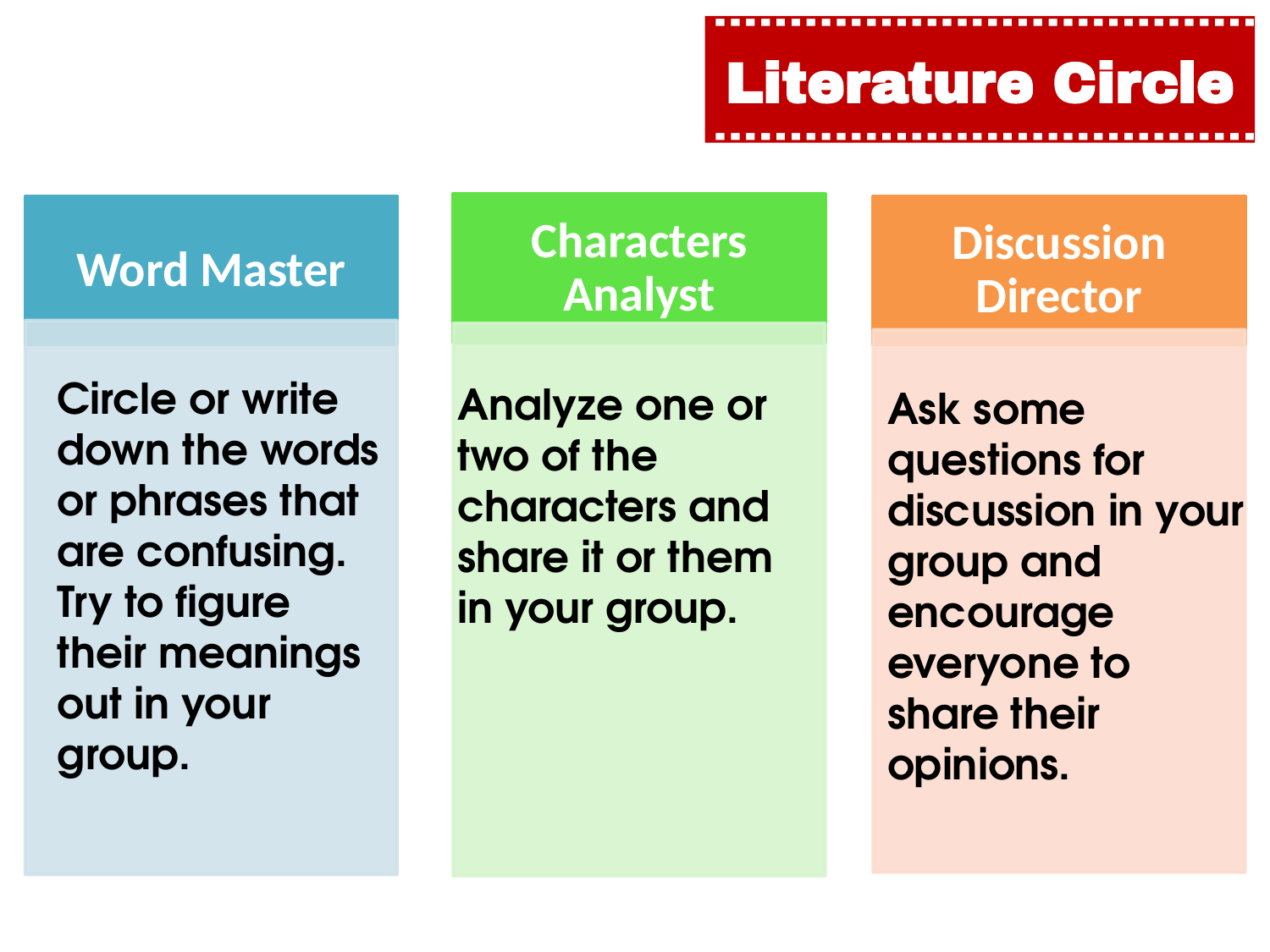

Literature Circle
Word Master

Characters Analyst

Discussion Director

Circle or write down the words or phrases that are confusing. Try to figure their meanings out in your group.
Analyze one or two of the characters and share it or them in your group.
Ask some questions for discussion in your group and encourage everyone to share their opinions.